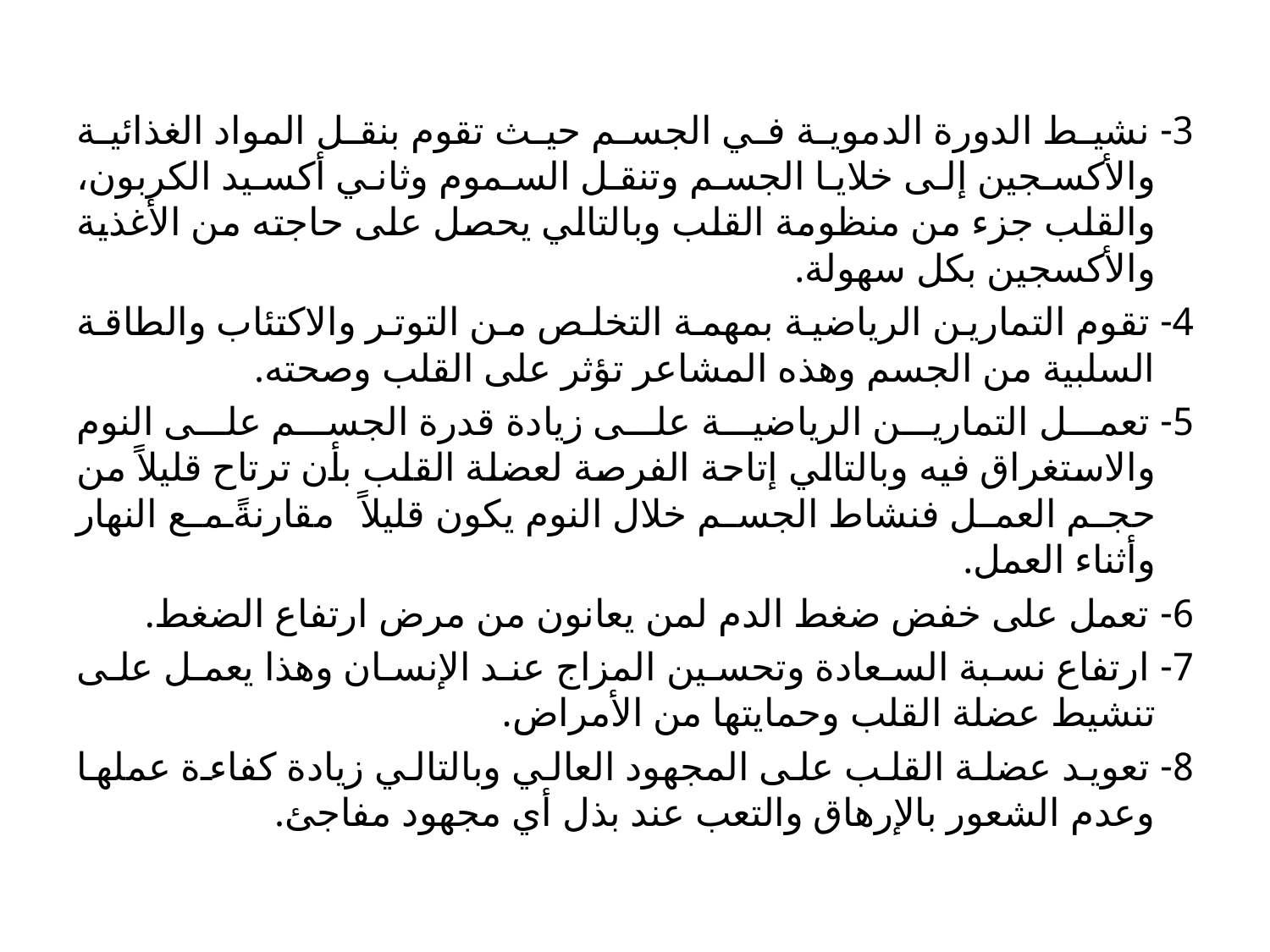

3- نشيط الدورة الدموية في الجسم حيث تقوم بنقل المواد الغذائية والأكسجين إلى خلايا الجسم وتنقل السموم وثاني أكسيد الكربون، والقلب جزء من منظومة القلب وبالتالي يحصل على حاجته من الأغذية والأكسجين بكل سهولة.
4- تقوم التمارين الرياضية بمهمة التخلص من التوتر والاكتئاب والطاقة السلبية من الجسم وهذه المشاعر تؤثر على القلب وصحته.
5- تعمل التمارين الرياضية على زيادة قدرة الجسم على النوم والاستغراق فيه وبالتالي إتاحة الفرصة لعضلة القلب بأن ترتاح قليلاً من حجم العمل فنشاط الجسم خلال النوم يكون قليلاً مقارنةً مع النهار وأثناء العمل.
6- تعمل على خفض ضغط الدم لمن يعانون من مرض ارتفاع الضغط.
7- ارتفاع نسبة السعادة وتحسين المزاج عند الإنسان وهذا يعمل على تنشيط عضلة القلب وحمايتها من الأمراض.
8- تعويد عضلة القلب على المجهود العالي وبالتالي زيادة كفاءة عملها وعدم الشعور بالإرهاق والتعب عند بذل أي مجهود مفاجئ.